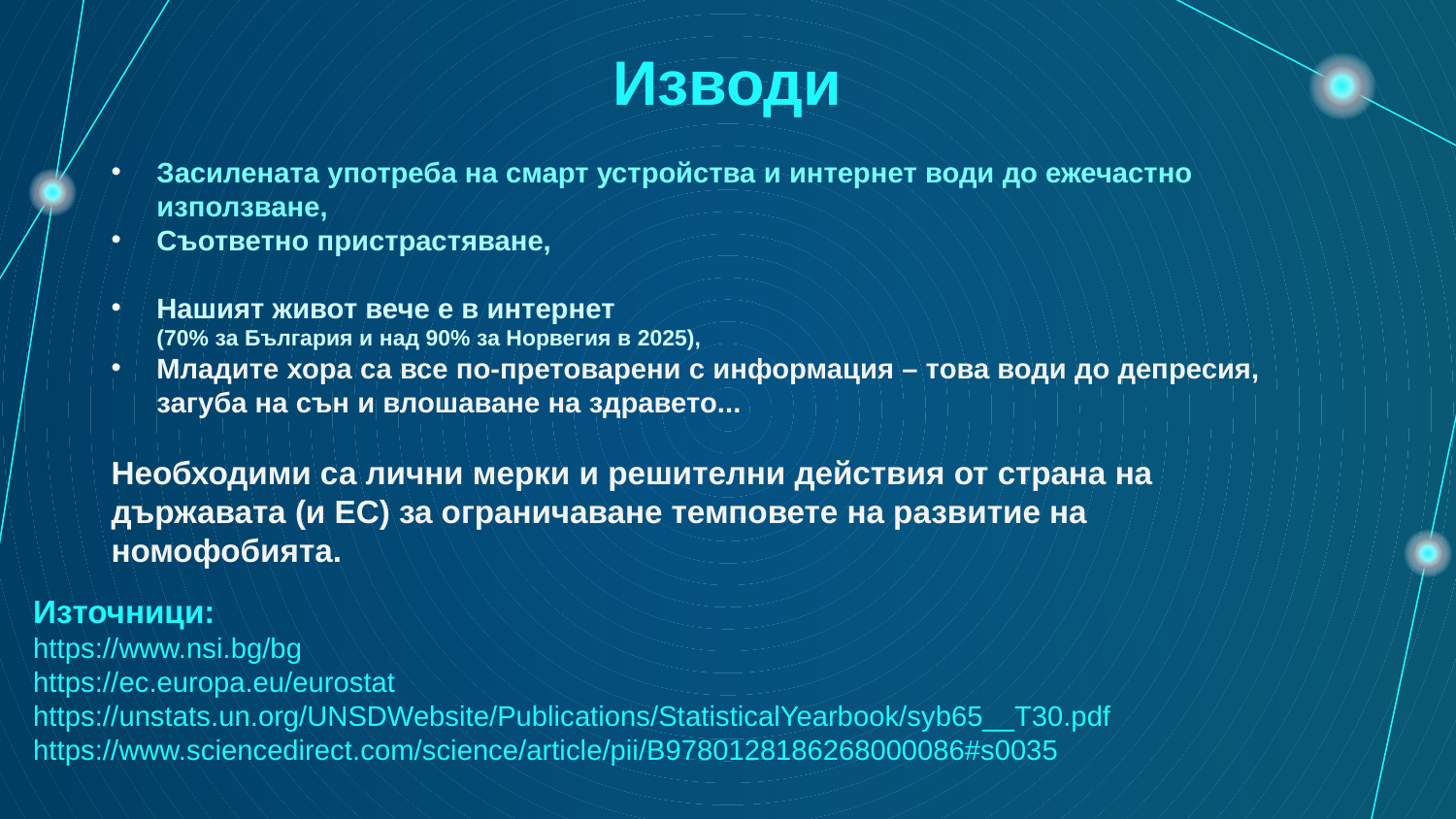

# Изводи
Засилената употреба на смарт устройства и интернет води до ежечастно използване,
Съответно пристрастяване,

Нашият живот вече е в интернет
(70% за България и над 90% за Норвегия в 2025),
Младите хора са все по-претоварени с информация – това води до депресия, загуба на сън и влошаване на здравето...

Необходими са лични мерки и решителни действия от страна на държавата (и ЕС) за ограничаване темповете на развитие на номофобията.
Източници:
https://www.nsi.bg/bg
https://ec.europa.eu/eurostat
https://unstats.un.org/UNSDWebsite/Publications/StatisticalYearbook/syb65__T30.pdf
https://www.sciencedirect.com/science/article/pii/B9780128186268000086#s0035